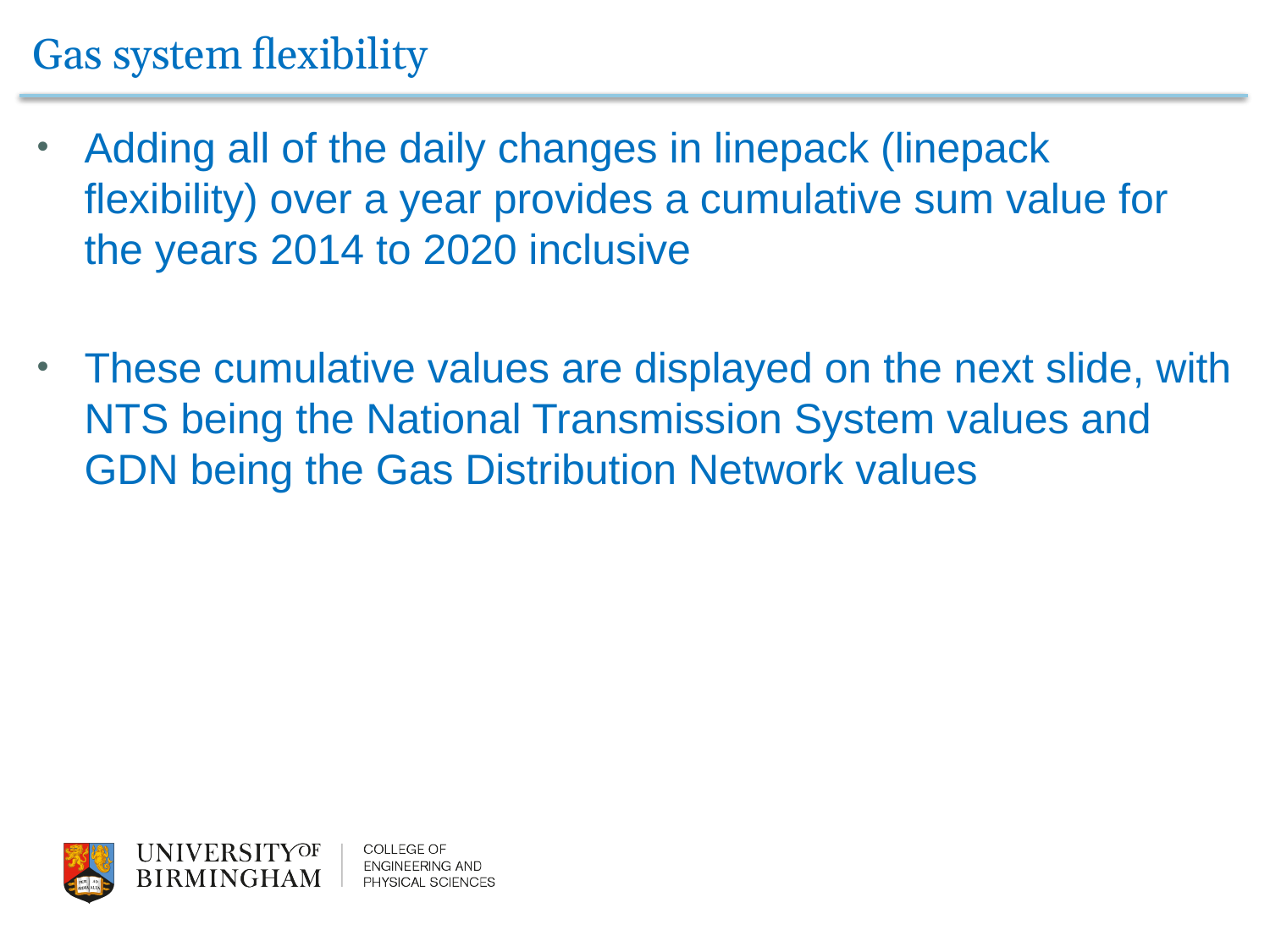

# Gas system flexibility
Adding all of the daily changes in linepack (linepack flexibility) over a year provides a cumulative sum value for the years 2014 to 2020 inclusive

These cumulative values are displayed on the next slide, with NTS being the National Transmission System values and GDN being the Gas Distribution Network values